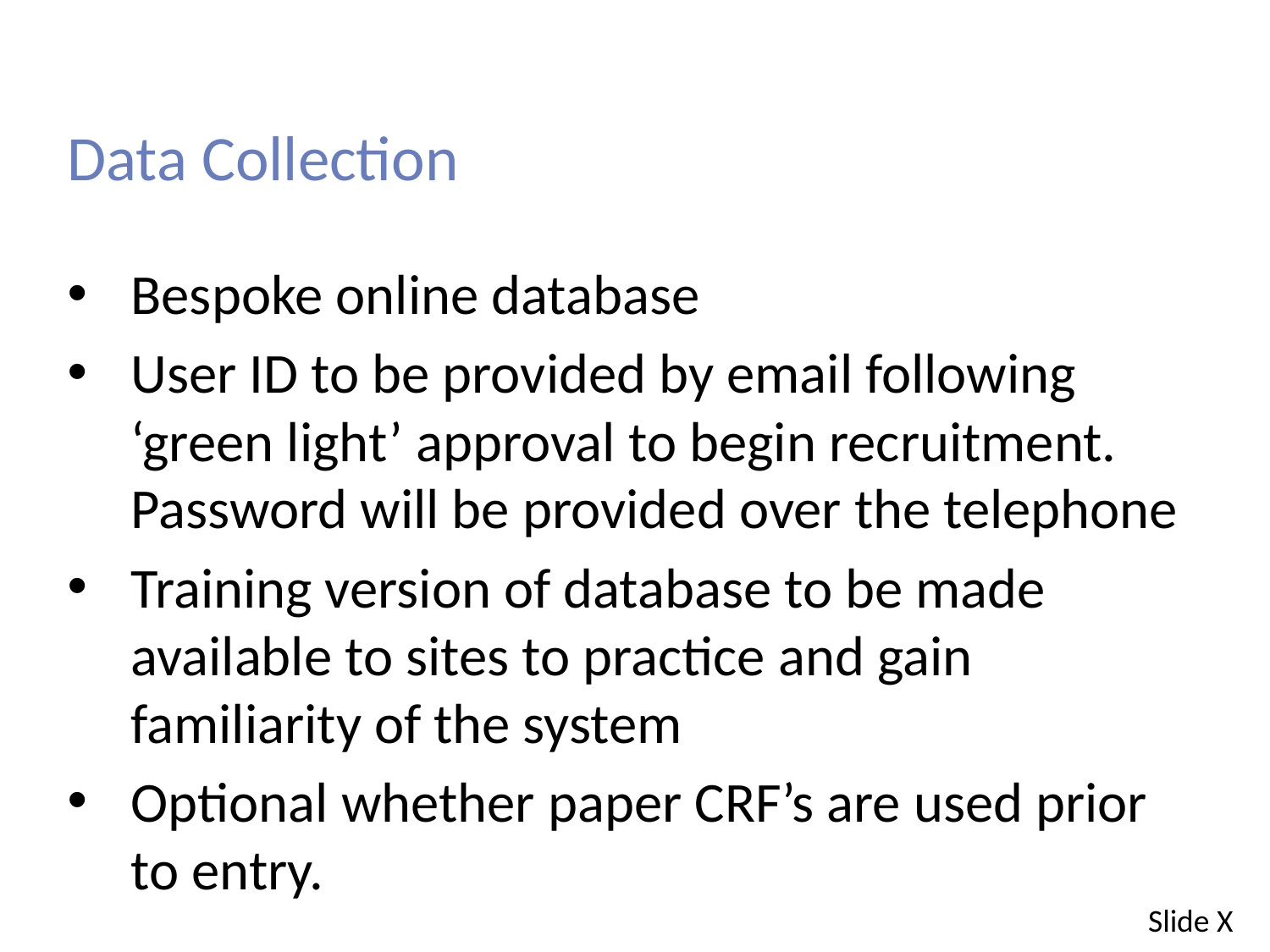

Data Collection
Bespoke online database
User ID to be provided by email following ‘green light’ approval to begin recruitment. Password will be provided over the telephone
Training version of database to be made available to sites to practice and gain familiarity of the system
Optional whether paper CRF’s are used prior to entry.
Slide X